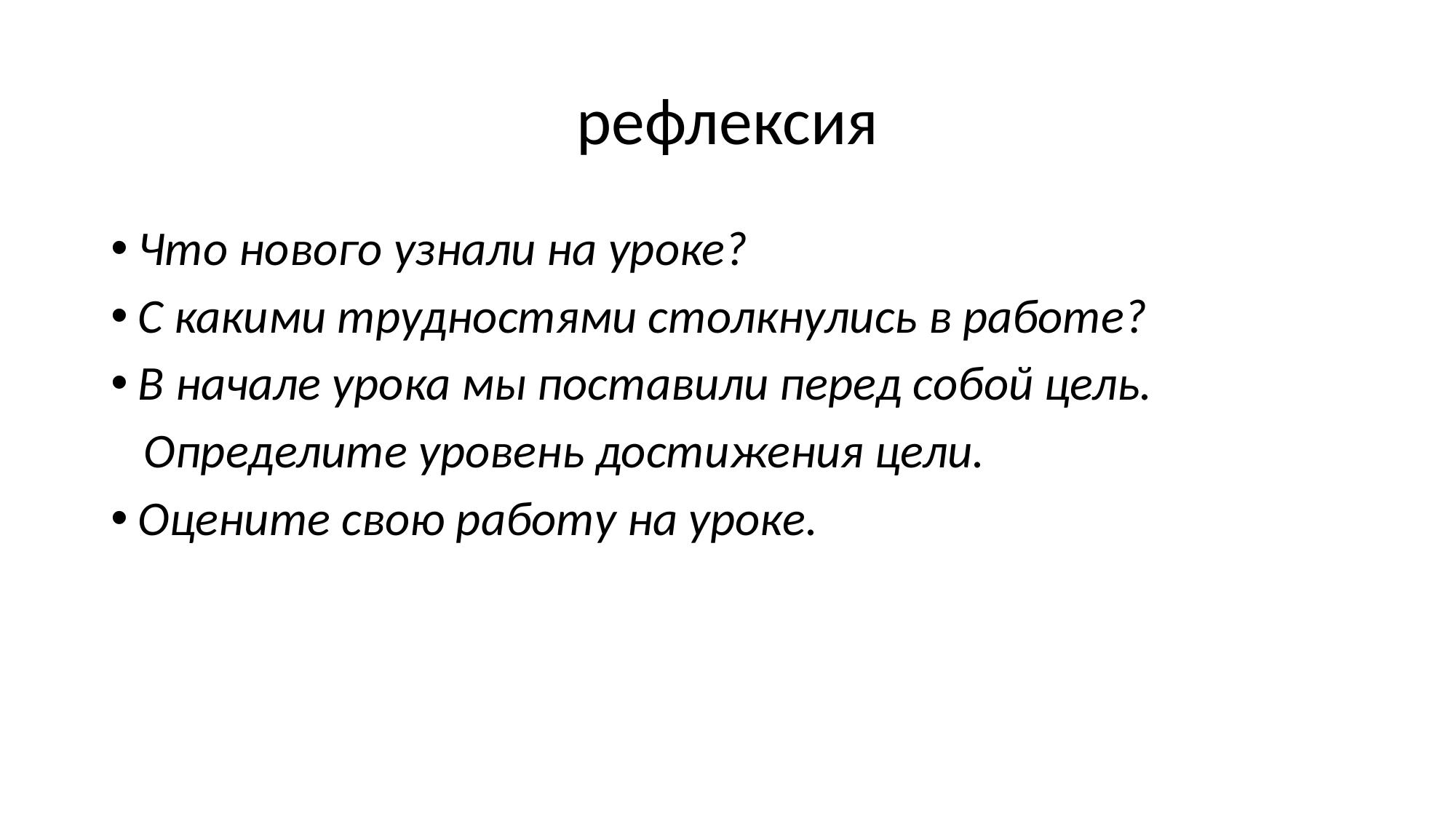

# рефлексия
Что нового узнали на уроке?
С какими трудностями столкнулись в работе?
В начале урока мы поставили перед собой цель.
   Определите уровень достижения цели.
Оцените свою работу на уроке.